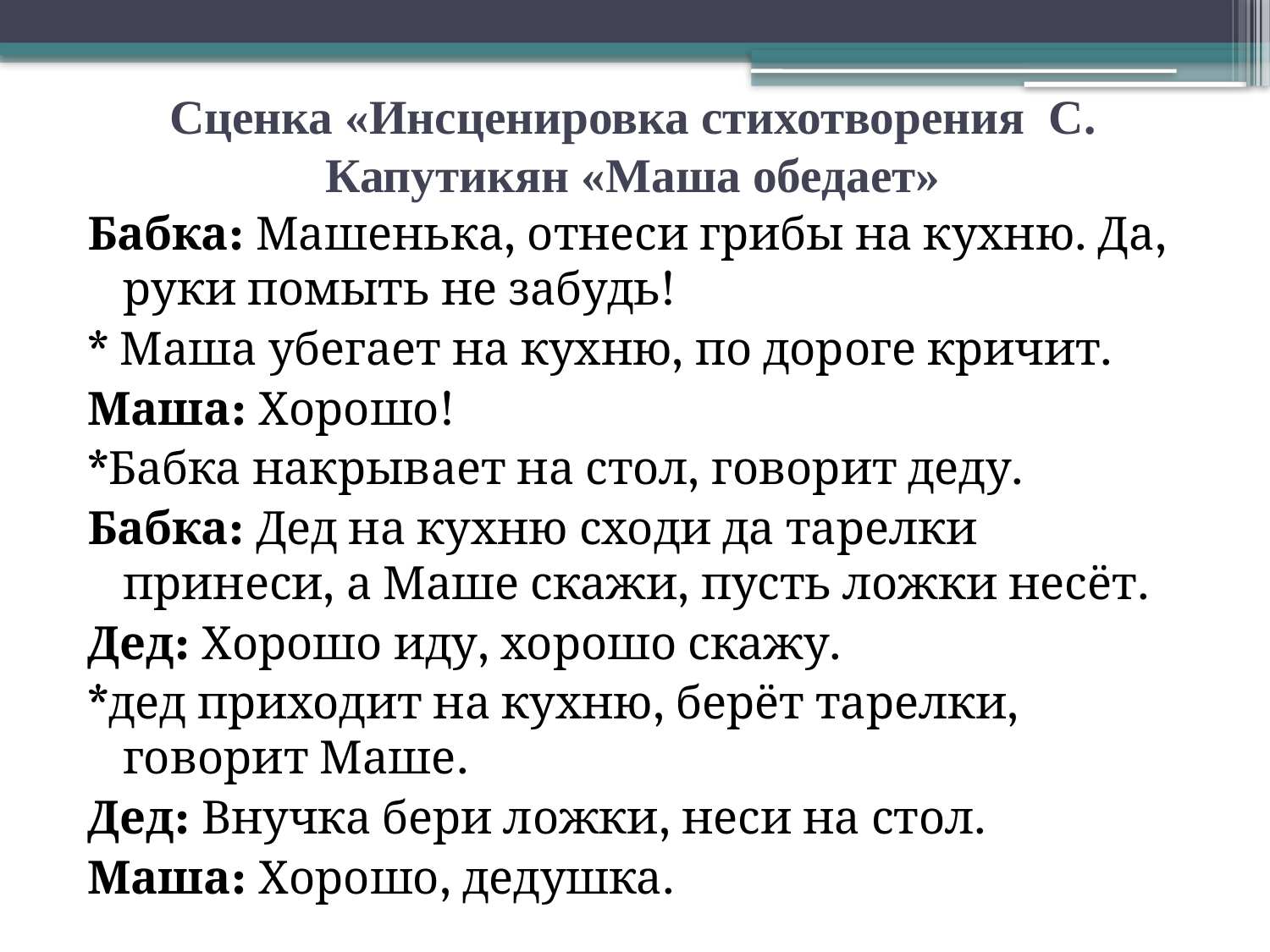

# Сценка «Инсценировка стихотворения  С. Капутикян «Маша обедает»
Бабка: Машенька, отнеси грибы на кухню. Да, руки помыть не забудь!
* Маша убегает на кухню, по дороге кричит.
Маша: Хорошо!
*Бабка накрывает на стол, говорит деду.
Бабка: Дед на кухню сходи да тарелки принеси, а Маше скажи, пусть ложки несёт.
Дед: Хорошо иду, хорошо скажу.
*дед приходит на кухню, берёт тарелки, говорит Маше.
Дед: Внучка бери ложки, неси на стол.
Маша: Хорошо, дедушка.